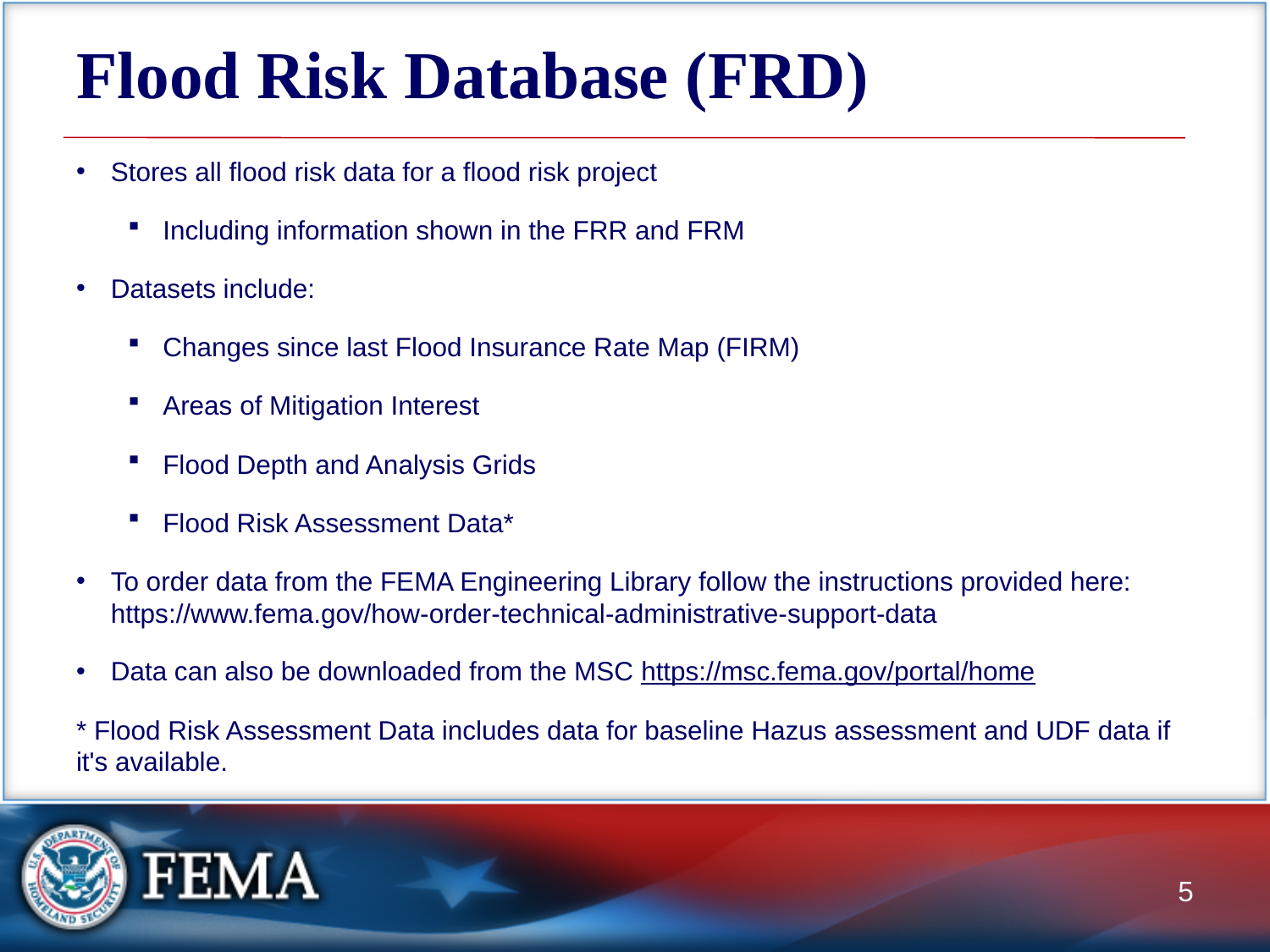

# Flood Risk Database (FRD)
Stores all flood risk data for a flood risk project
Including information shown in the FRR and FRM
Datasets include:
Changes since last Flood Insurance Rate Map (FIRM)
Areas of Mitigation Interest
Flood Depth and Analysis Grids
Flood Risk Assessment Data*
To order data from the FEMA Engineering Library follow the instructions provided here: https://www.fema.gov/how-order-technical-administrative-support-data
Data can also be downloaded from the MSC https://msc.fema.gov/portal/home
* Flood Risk Assessment Data includes data for baseline Hazus assessment and UDF data if it's available.
5